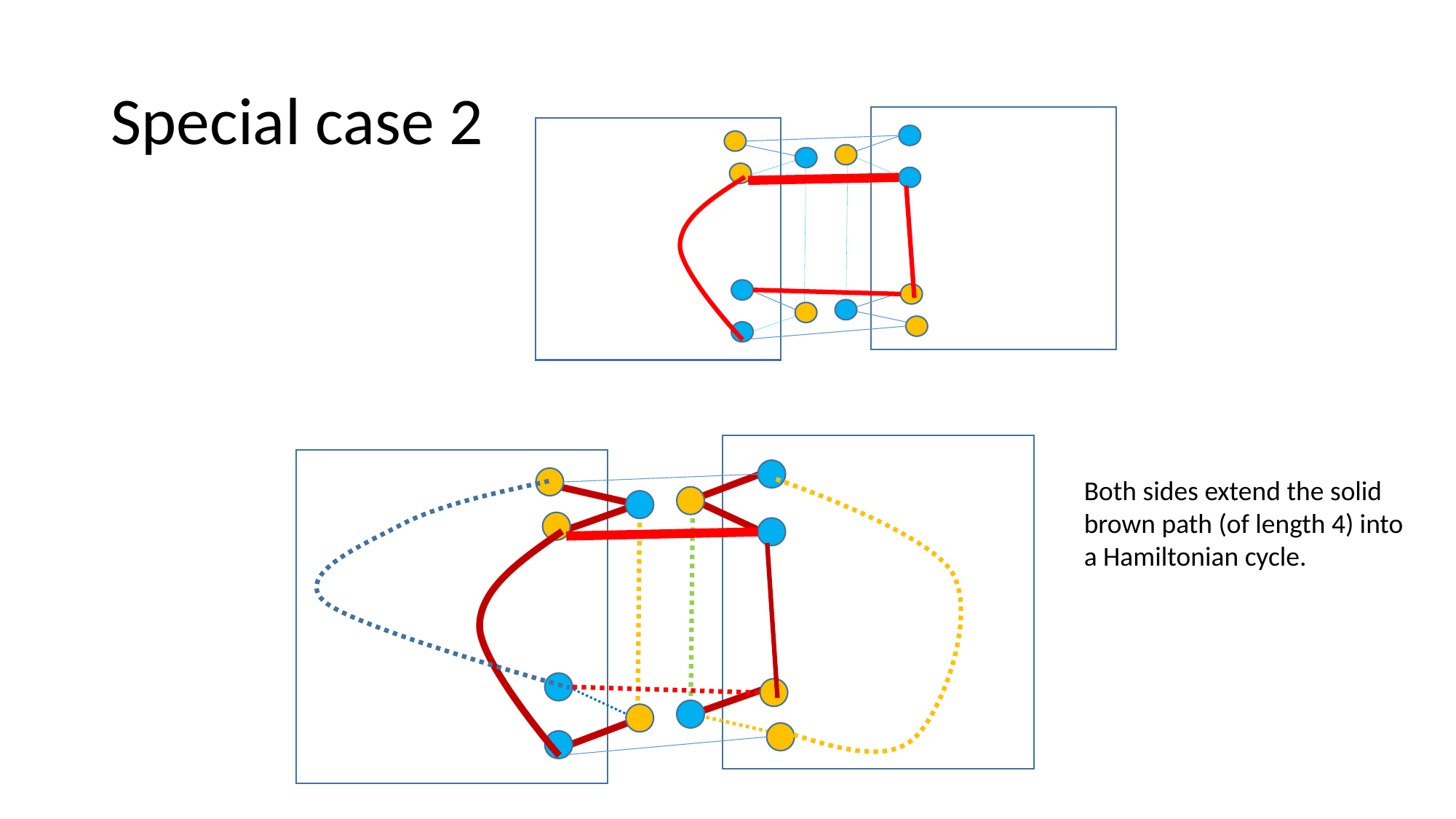

# Special case 2

Both sides extend the solid brown path (of length 4) into a Hamiltonian cycle.